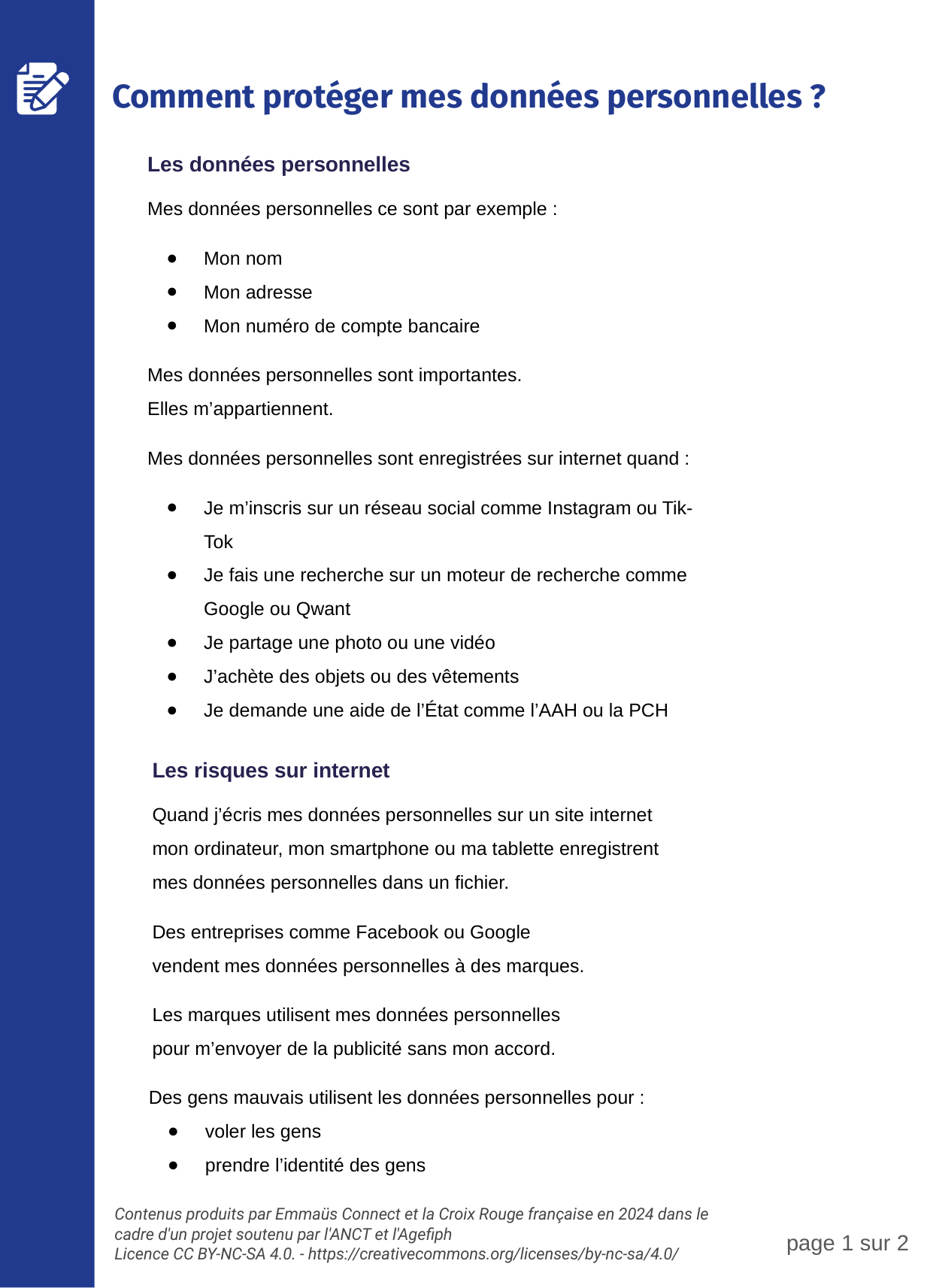

Comment protéger mes données personnelles ?

Les données personnelles
Mes données personnelles ce sont par exemple :
Mon nom
Mon adresse
Mon numéro de compte bancaire
Mes données personnelles sont importantes.
Elles m’appartiennent.
Mes données personnelles sont enregistrées sur internet quand :
Je m’inscris sur un réseau social comme Instagram ou Tik-Tok
Je fais une recherche sur un moteur de recherche comme Google ou Qwant
Je partage une photo ou une vidéo
J’achète des objets ou des vêtements
Je demande une aide de l’État comme l’AAH ou la PCH
Les risques sur internet
Quand j’écris mes données personnelles sur un site internet
mon ordinateur, mon smartphone ou ma tablette enregistrent
mes données personnelles dans un fichier.
Des entreprises comme Facebook ou Google
vendent mes données personnelles à des marques.
Les marques utilisent mes données personnelles
pour m’envoyer de la publicité sans mon accord.
Des gens mauvais utilisent les données personnelles pour :
voler les gens
prendre l’identité des gens
page 1 sur 2